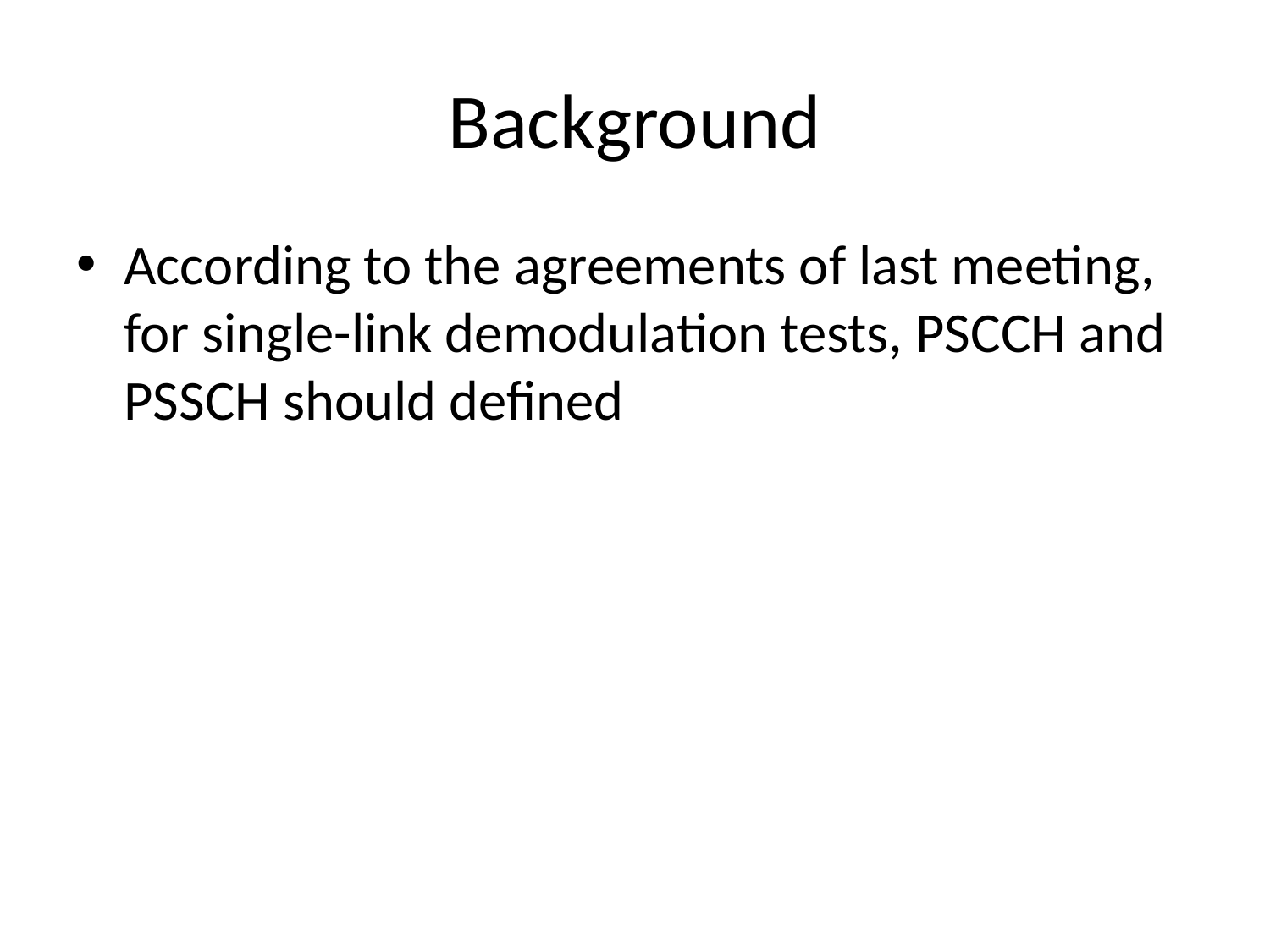

# Background
According to the agreements of last meeting, for single-link demodulation tests, PSCCH and PSSCH should defined